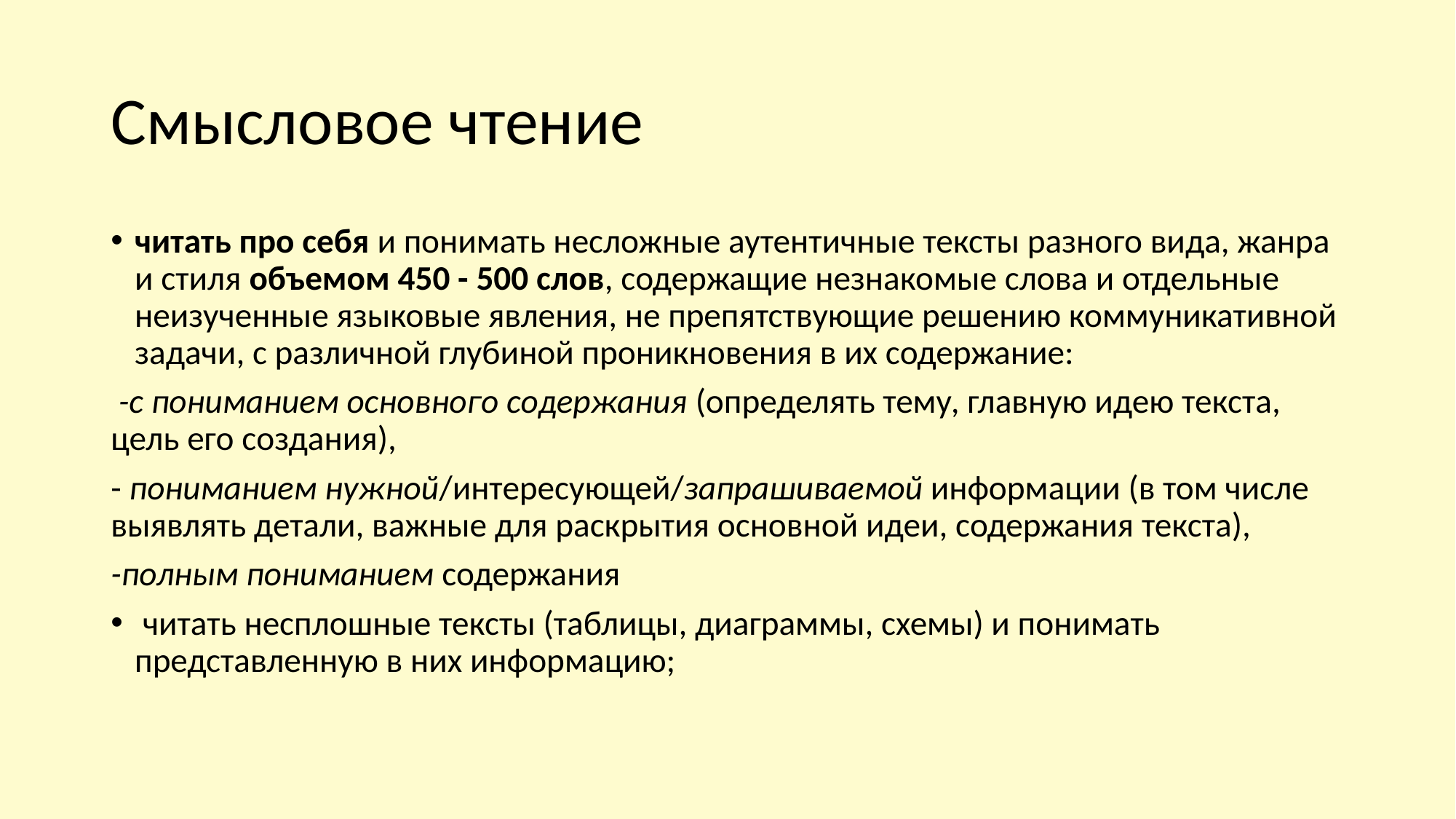

# Смысловое чтение
читать про себя и понимать несложные аутентичные тексты разного вида, жанра и стиля объемом 450 - 500 слов, содержащие незнакомые слова и отдельные неизученные языковые явления, не препятствующие решению коммуникативной задачи, с различной глубиной проникновения в их содержание:
 -с пониманием основного содержания (определять тему, главную идею текста, цель его создания),
- пониманием нужной/интересующей/запрашиваемой информации (в том числе выявлять детали, важные для раскрытия основной идеи, содержания текста),
-полным пониманием содержания
 читать несплошные тексты (таблицы, диаграммы, схемы) и понимать представленную в них информацию;